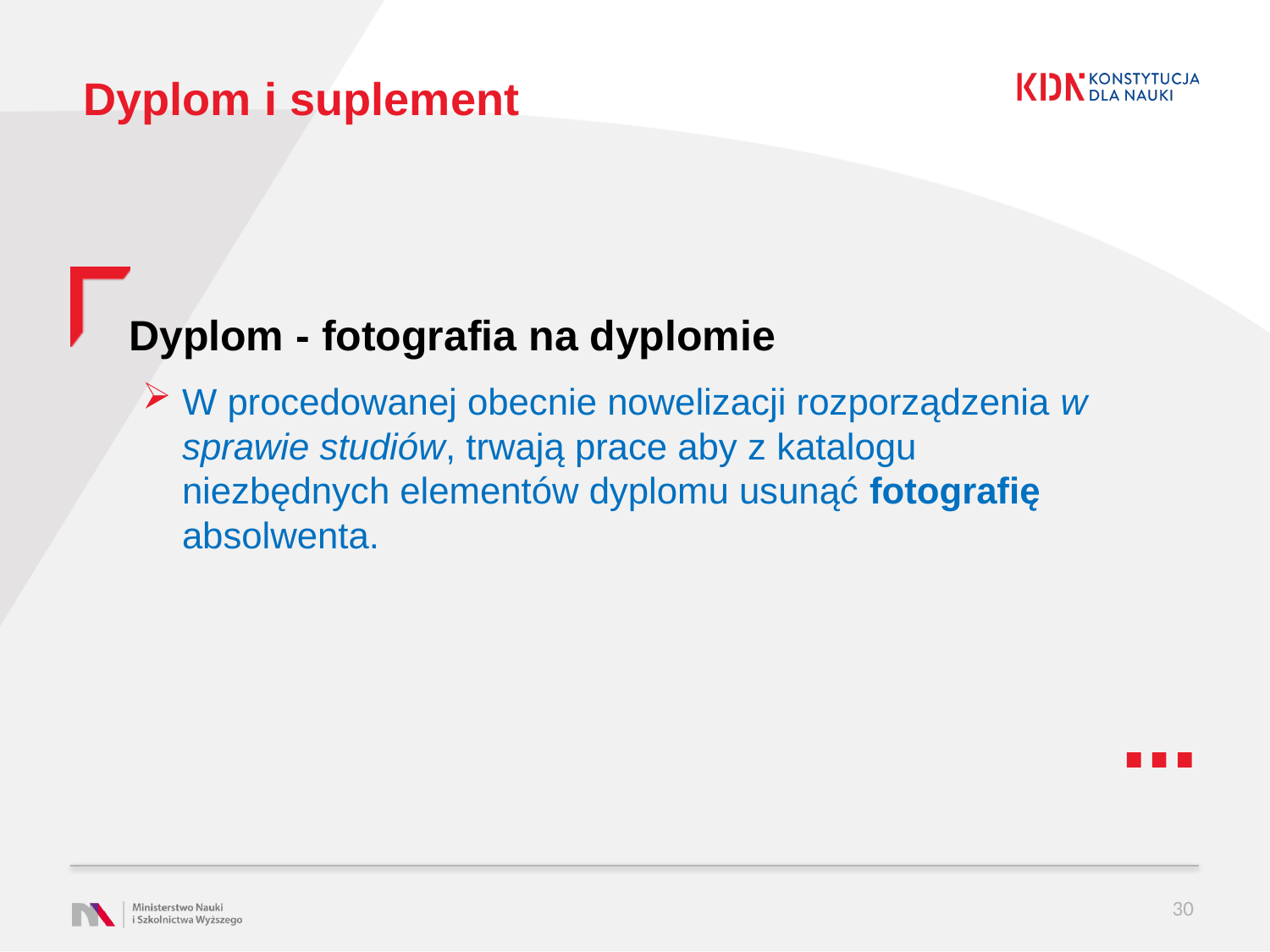

# Dyplom i suplement
Dyplom - fotografia na dyplomie
W procedowanej obecnie nowelizacji rozporządzenia w sprawie studiów, trwają prace aby z katalogu niezbędnych elementów dyplomu usunąć fotografię absolwenta.

30